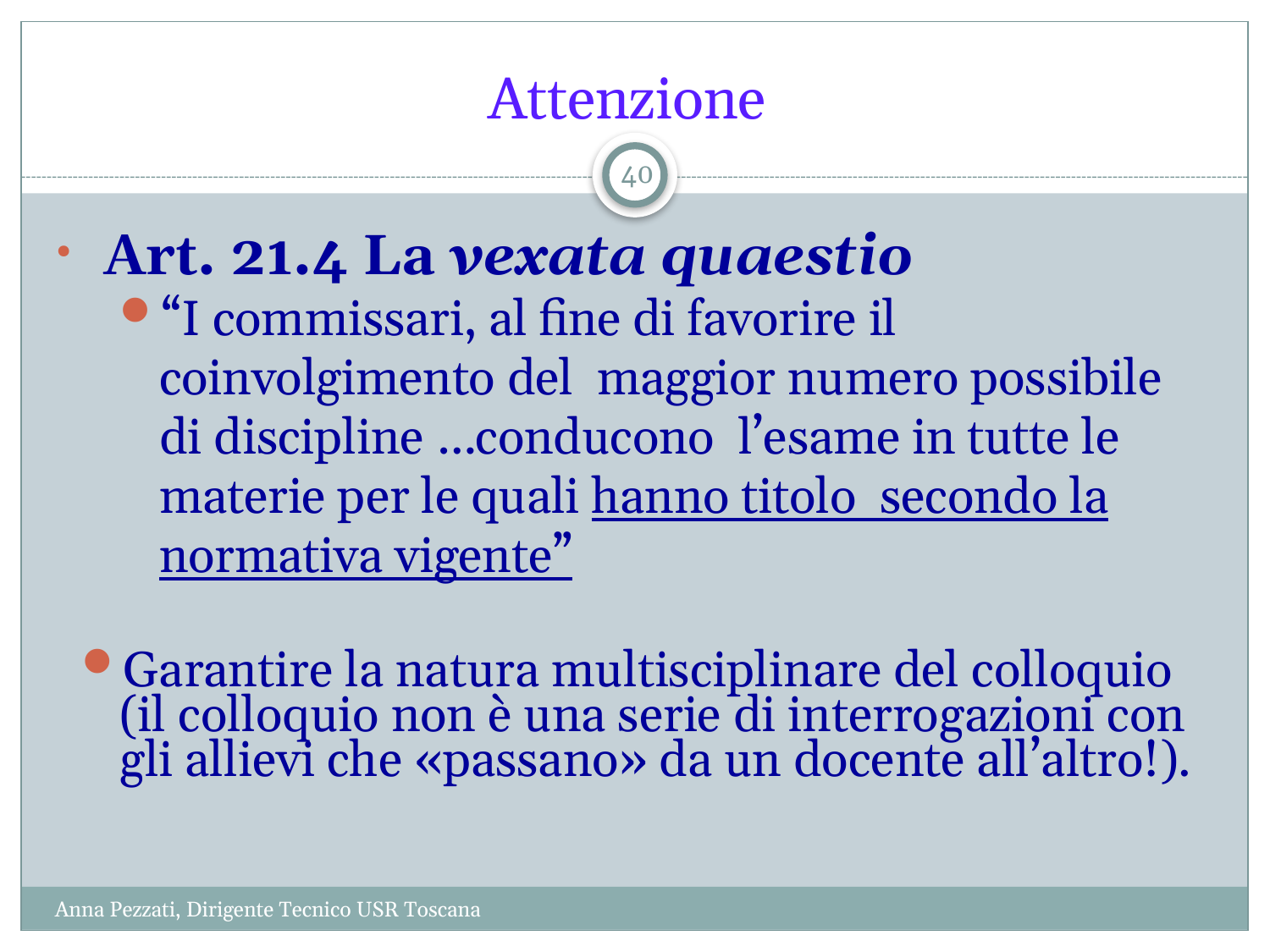

# Attenzione
40
Art. 21.4 La vexata quaestio
“I commissari, al fine di favorire il coinvolgimento del  maggior numero possibile di discipline …conducono  l’esame in tutte le materie per le quali hanno titolo  secondo la normativa vigente”

Garantire la natura multisciplinare del colloquio (il colloquio non è una serie di interrogazioni con gli allievi che «passano» da un docente all’altro!).
Anna Pezzati, Dirigente Tecnico USR Toscana